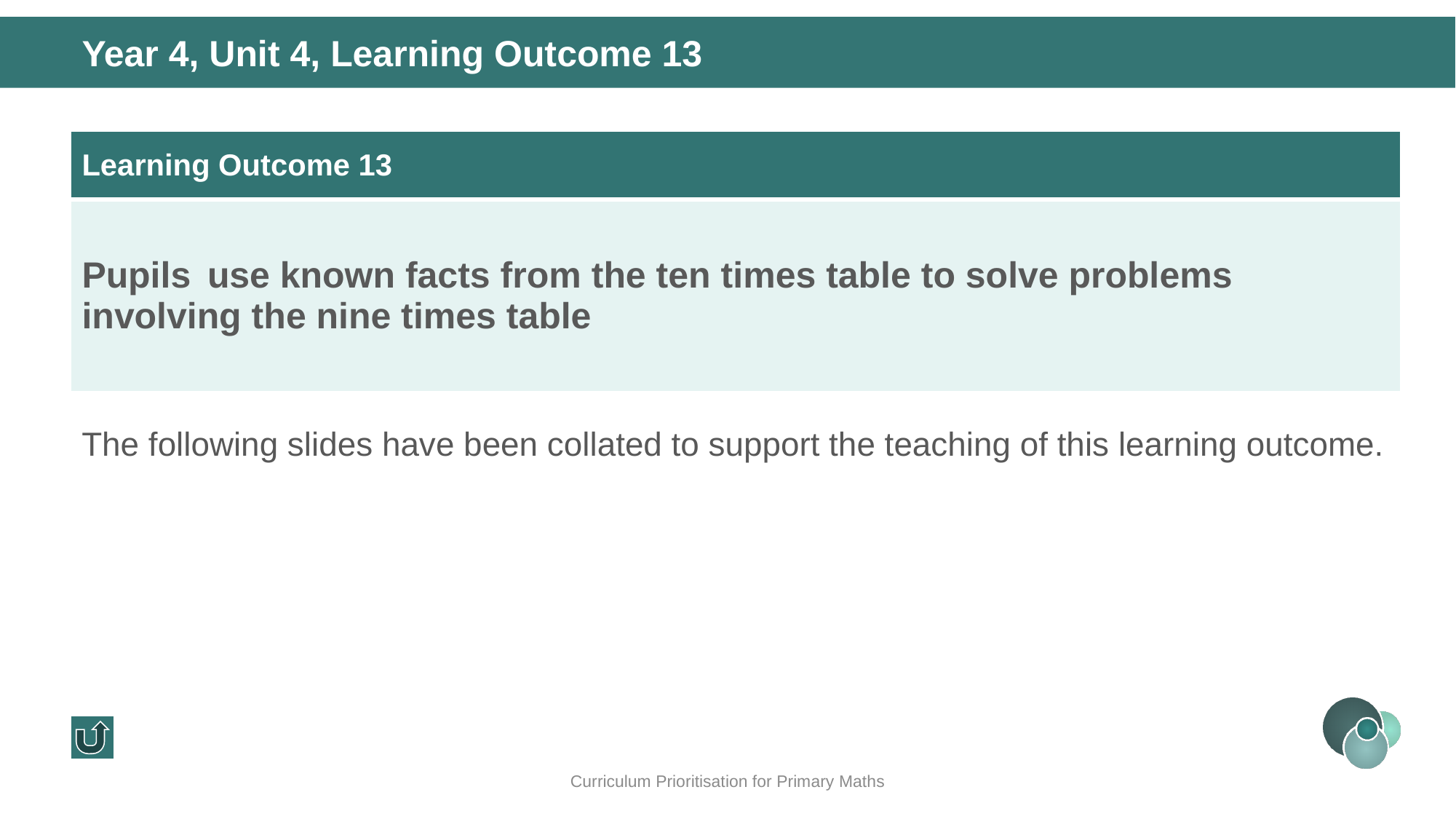

Year 4, Unit 4, Learning Outcome 13
| Learning Outcome 13 |
| --- |
| Pupils  use known facts from the ten times table to solve problems involving the nine times table |
The following slides have been collated to support the teaching of this learning outcome.

Curriculum Prioritisation for Primary Maths